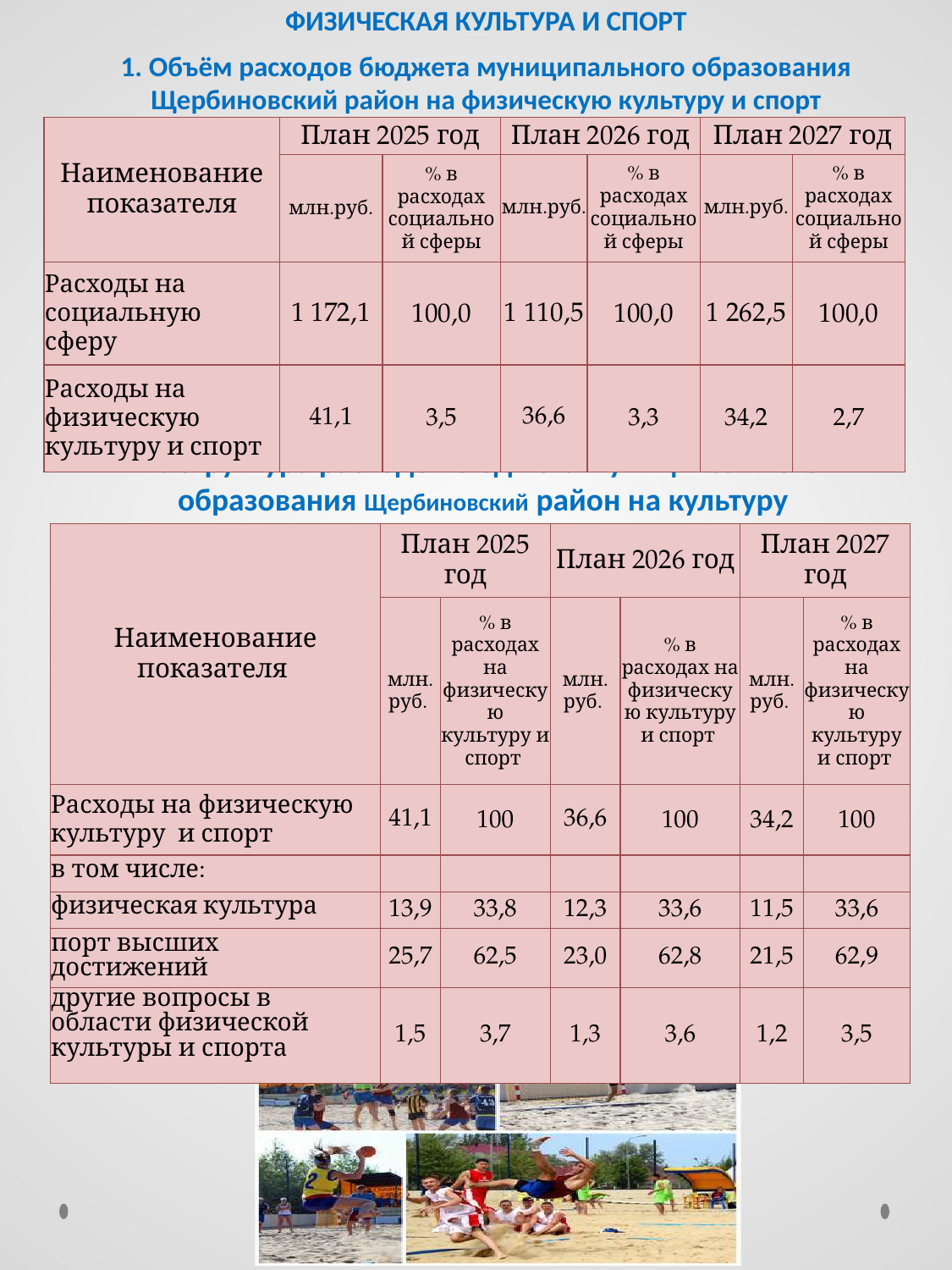

ФИЗИЧЕСКАЯ КУЛЬТУРА И СПОРТ
1. Объём расходов бюджета муниципального образования Щербиновский район на физическую культуру и спорт
| Наименование показателя | План 2025 год |  | План 2026 год |  | План 2027 год |  |
| --- | --- | --- | --- | --- | --- | --- |
|  | млн.руб. | % в расходах социальной сферы | млн.руб. | % в расходах социальной сферы | млн.руб. | % в расходах социальной сферы |
| Расходы на социальную сферу | 1 172,1 | 100,0 | 1 110,5 | 100,0 | 1 262,5 | 100,0 |
| Расходы на физическую культуру и спорт | 41,1 | 3,5 | 36,6 | 3,3 | 34,2 | 2,7 |
2. Структура расходов бюджета муниципального образования Щербиновский район на культуру
| Наименование показателя | План 2025 год |  | План 2026 год |  | План 2027 год |  |
| --- | --- | --- | --- | --- | --- | --- |
|  | млн. руб. | % в расходах на физическую культуру и спорт | млн. руб. | % в расходах на физическую культуру и спорт | млн. руб. | % в расходах на физическую культуру и спорт |
| Расходы на физическую культуру и спорт | 41,1 | 100 | 36,6 | 100 | 34,2 | 100 |
| в том числе: |  |  |  |  |  |  |
| физическая культура | 13,9 | 33,8 | 12,3 | 33,6 | 11,5 | 33,6 |
| порт высших достижений | 25,7 | 62,5 | 23,0 | 62,8 | 21,5 | 62,9 |
| другие вопросы в области физической культуры и спорта | 1,5 | 3,7 | 1,3 | 3,6 | 1,2 | 3,5 |